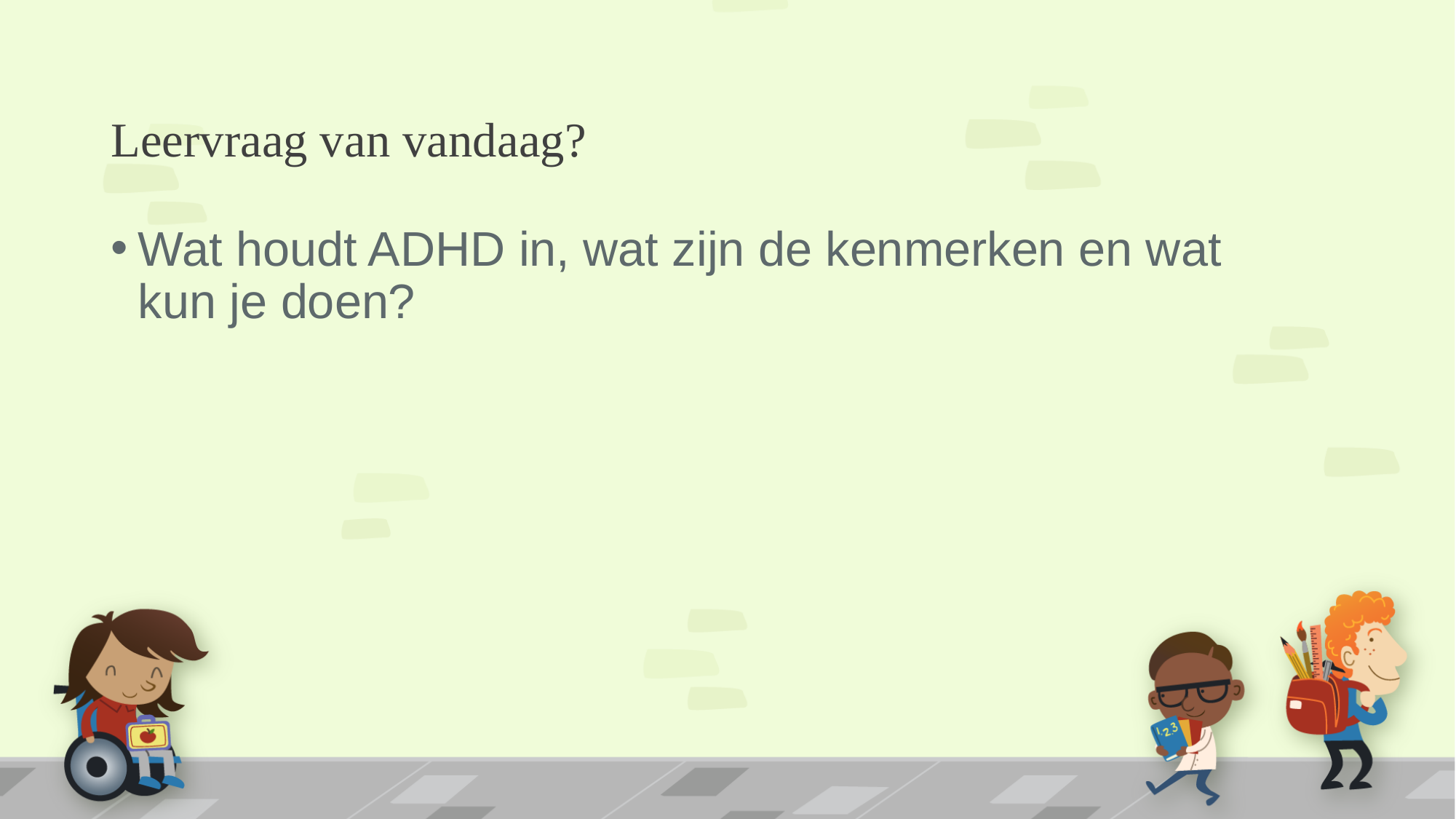

# Leervraag van vandaag?
Wat houdt ADHD in, wat zijn de kenmerken en wat kun je doen?